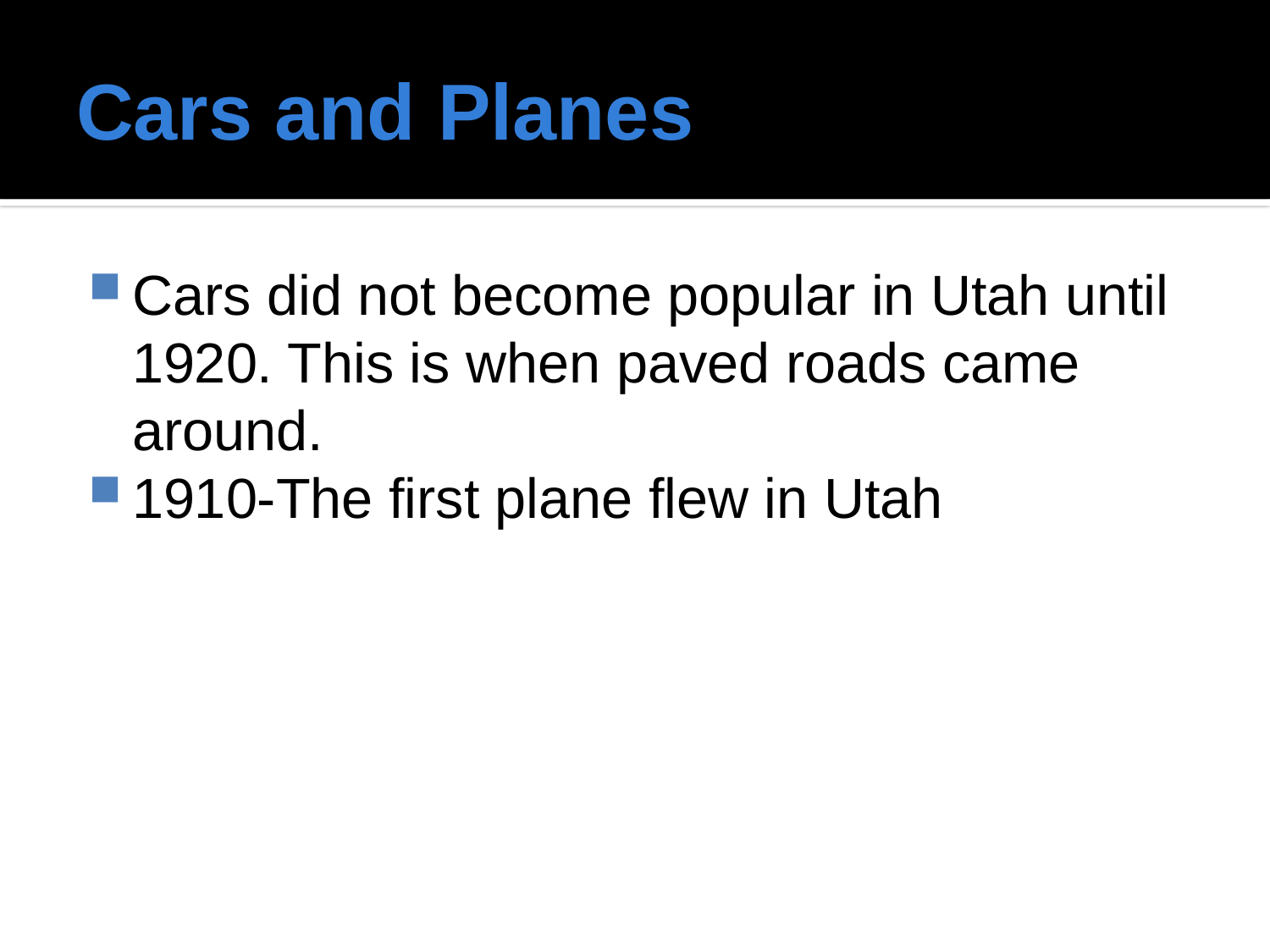

# Cars and Planes
Cars did not become popular in Utah until 1920. This is when paved roads came around.
1910-The first plane flew in Utah